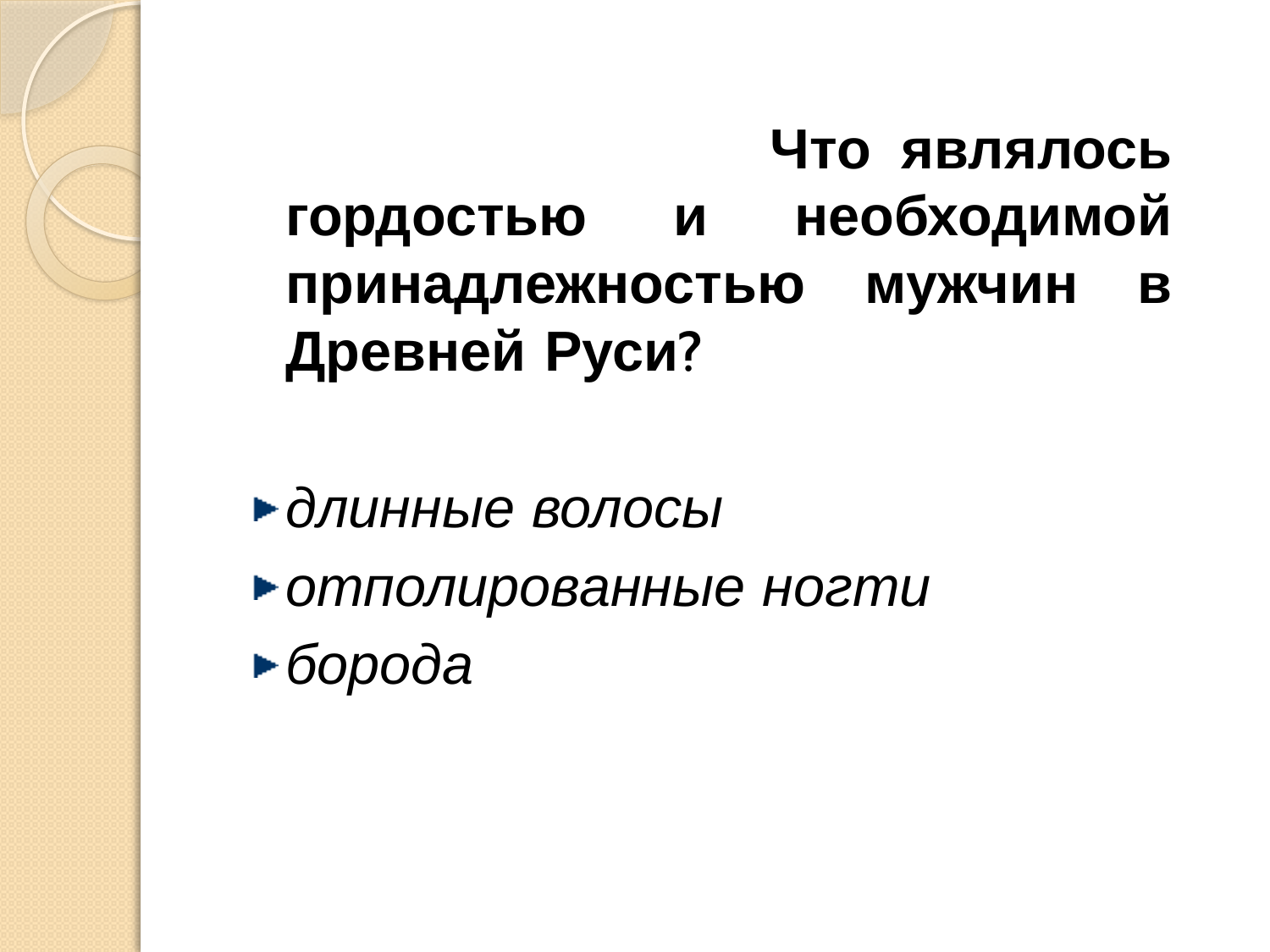

Что являлось гордостью и необходимой принадлежностью мужчин в Древней Руси?

длинные волосы
отполированные ногти
борода